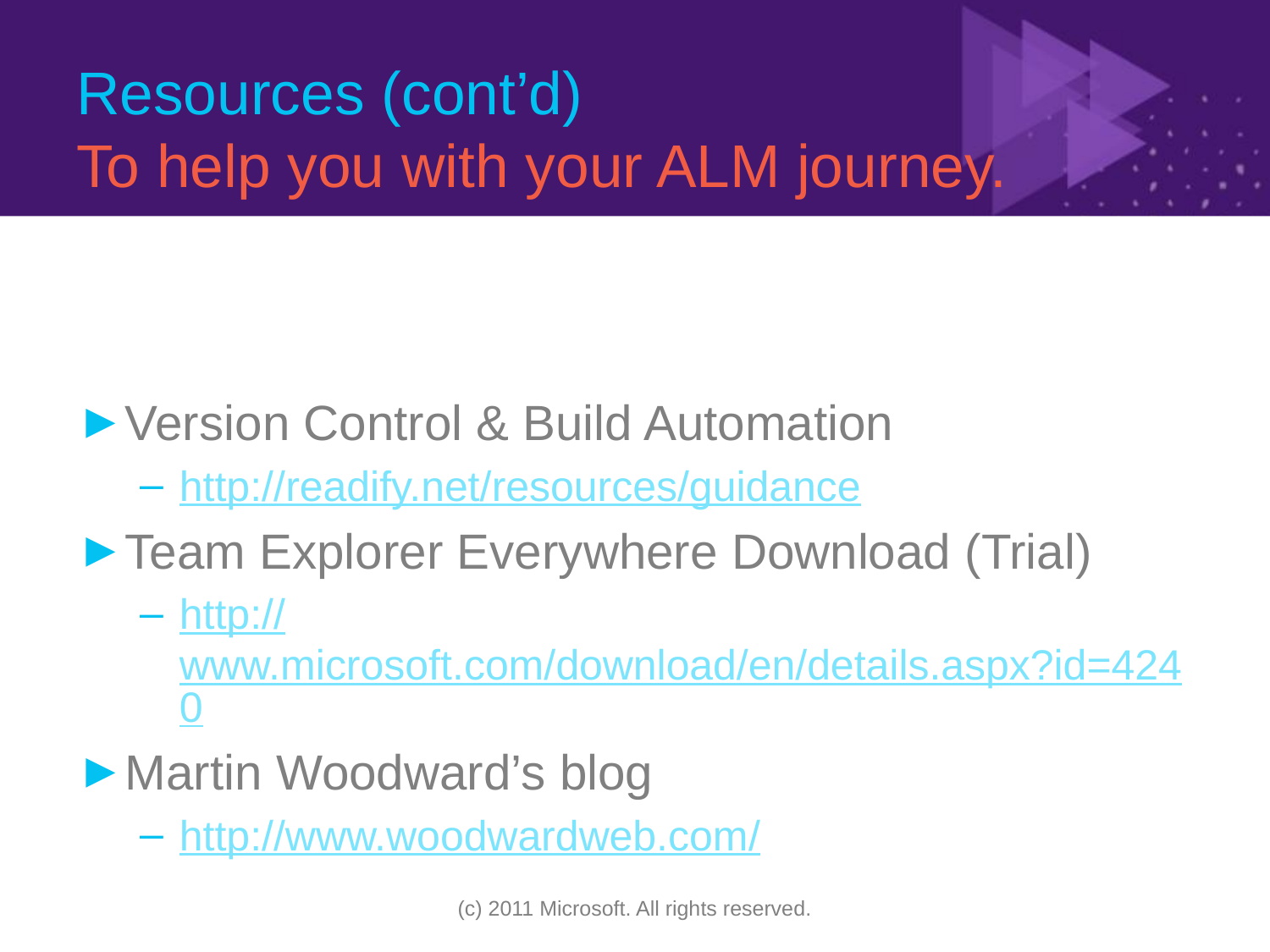

# Resources (cont’d) To help you with your ALM journey.

Version Control & Build Automation
http://readify.net/resources/guidance
Team Explorer Everywhere Download (Trial)
http://www.microsoft.com/download/en/details.aspx?id=4240
Martin Woodward’s blog
http://www.woodwardweb.com/

(c) 2011 Microsoft. All rights reserved.